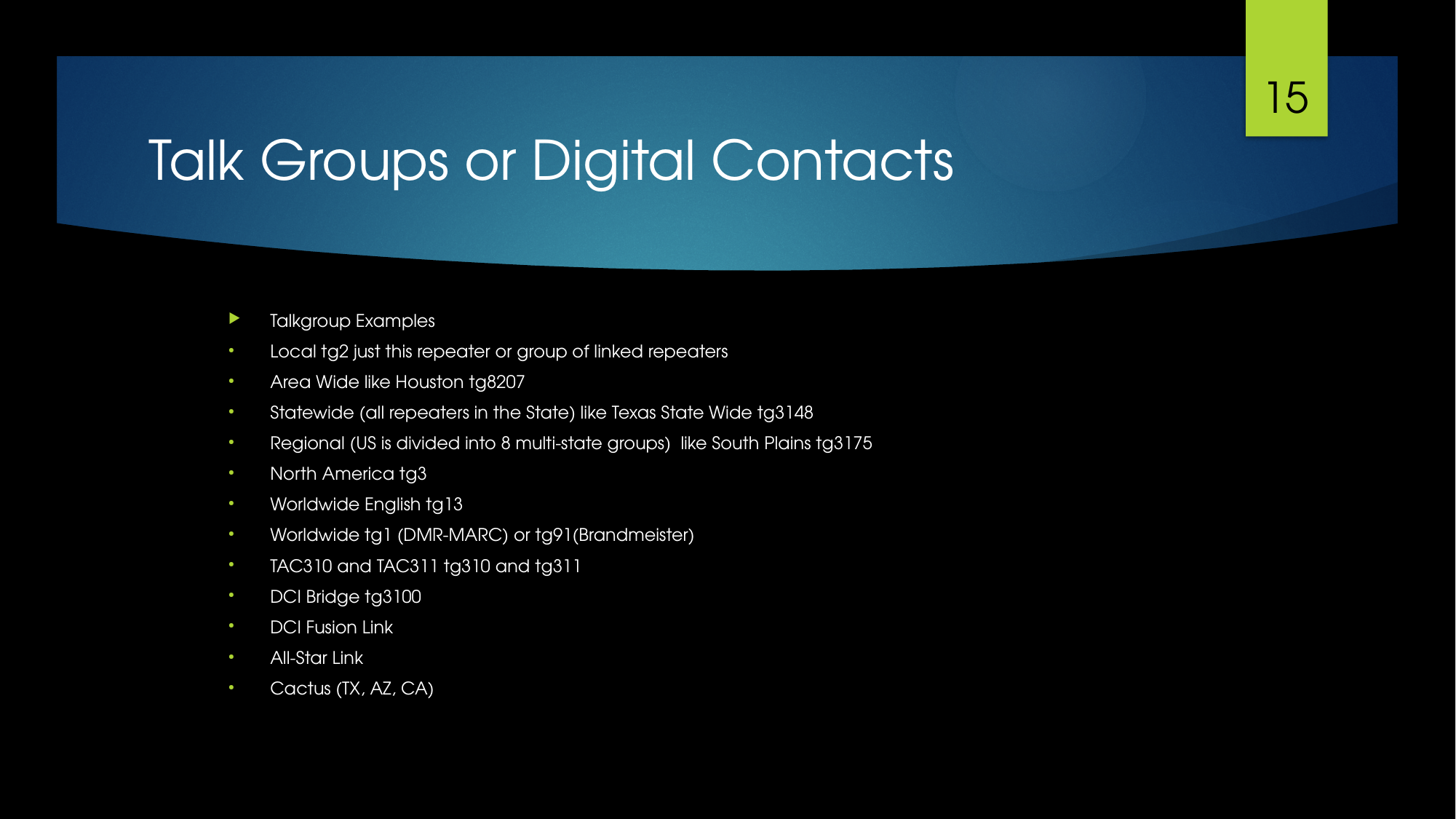

15
# Talk Groups or Digital Contacts
Talkgroup Examples
Local tg2 just this repeater or group of linked repeaters
Area Wide like Houston tg8207
Statewide (all repeaters in the State) like Texas State Wide tg3148
Regional (US is divided into 8 multi-state groups)  like South Plains tg3175
North America tg3
Worldwide English tg13
Worldwide tg1 (DMR-MARC) or tg91(Brandmeister)
TAC310 and TAC311 tg310 and tg311
DCI Bridge tg3100
DCI Fusion Link
All-Star Link
Cactus (TX, AZ, CA)